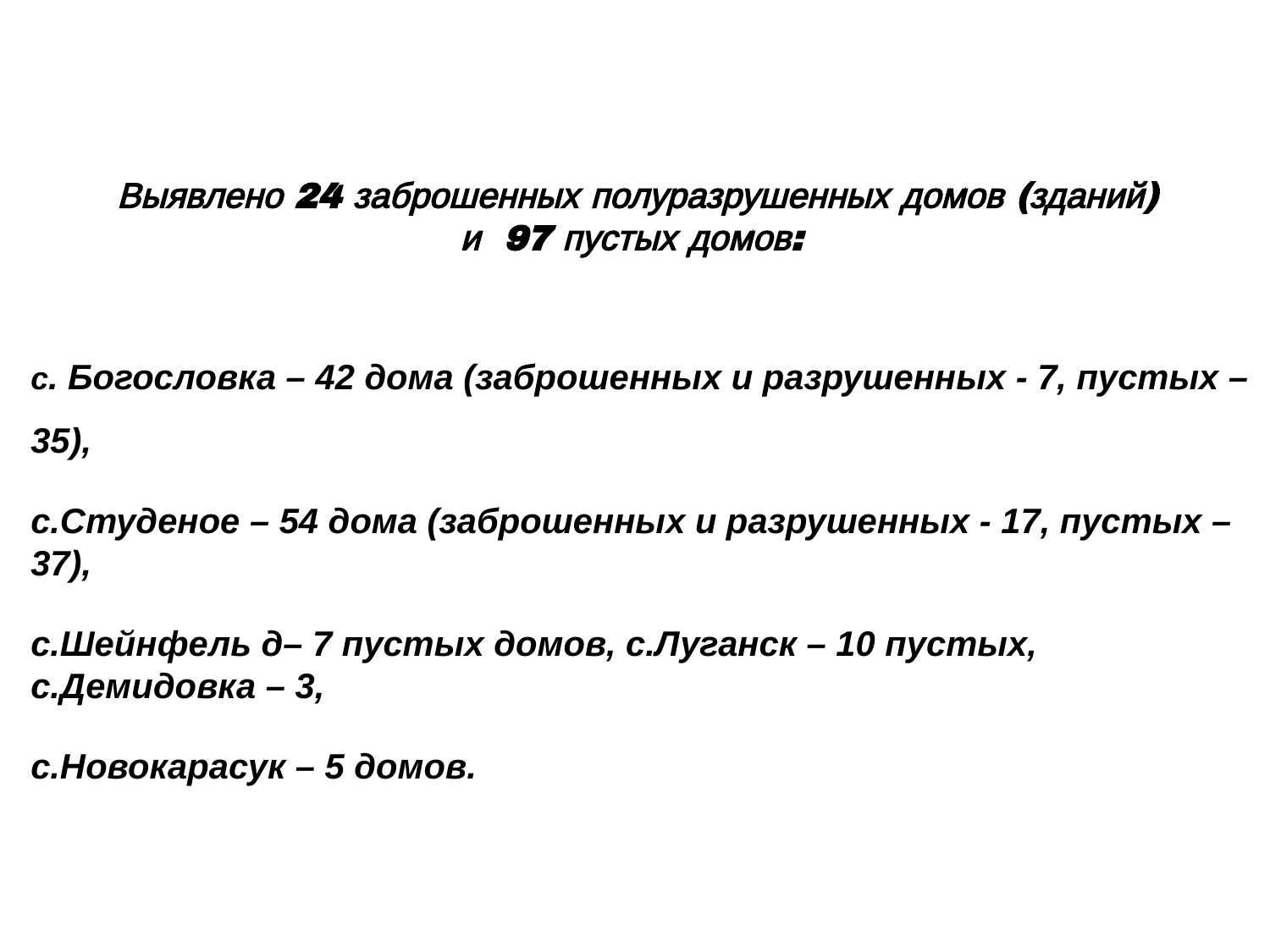

Выявлено 24 заброшенных полуразрушенных домов (зданий)
и  97 пустых домов:

с. Богословка – 42 дома (заброшенных и разрушенных - 7, пустых – 35),

с.Студеное – 54 дома (заброшенных и разрушенных - 17, пустых – 37),

с.Шейнфель д– 7 пустых домов, с.Луганск – 10 пустых, с.Демидовка – 3,

с.Новокарасук – 5 домов.